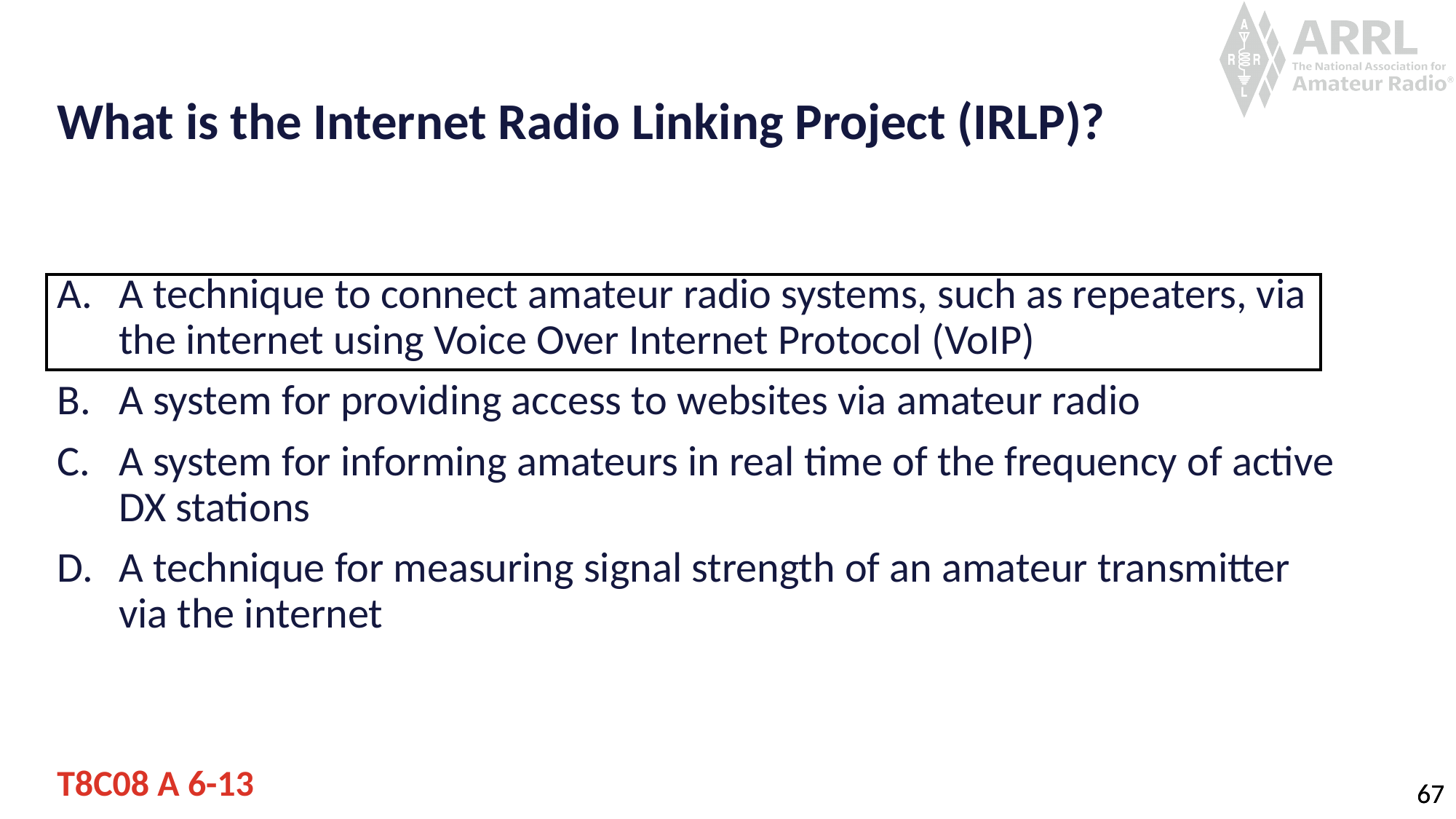

# What is the Internet Radio Linking Project (IRLP)?
A technique to connect amateur radio systems, such as repeaters, via the internet using Voice Over Internet Protocol (VoIP)
A system for providing access to websites via amateur radio
A system for informing amateurs in real time of the frequency of active DX stations
A technique for measuring signal strength of an amateur transmitter via the internet

T8C08 A 6-13